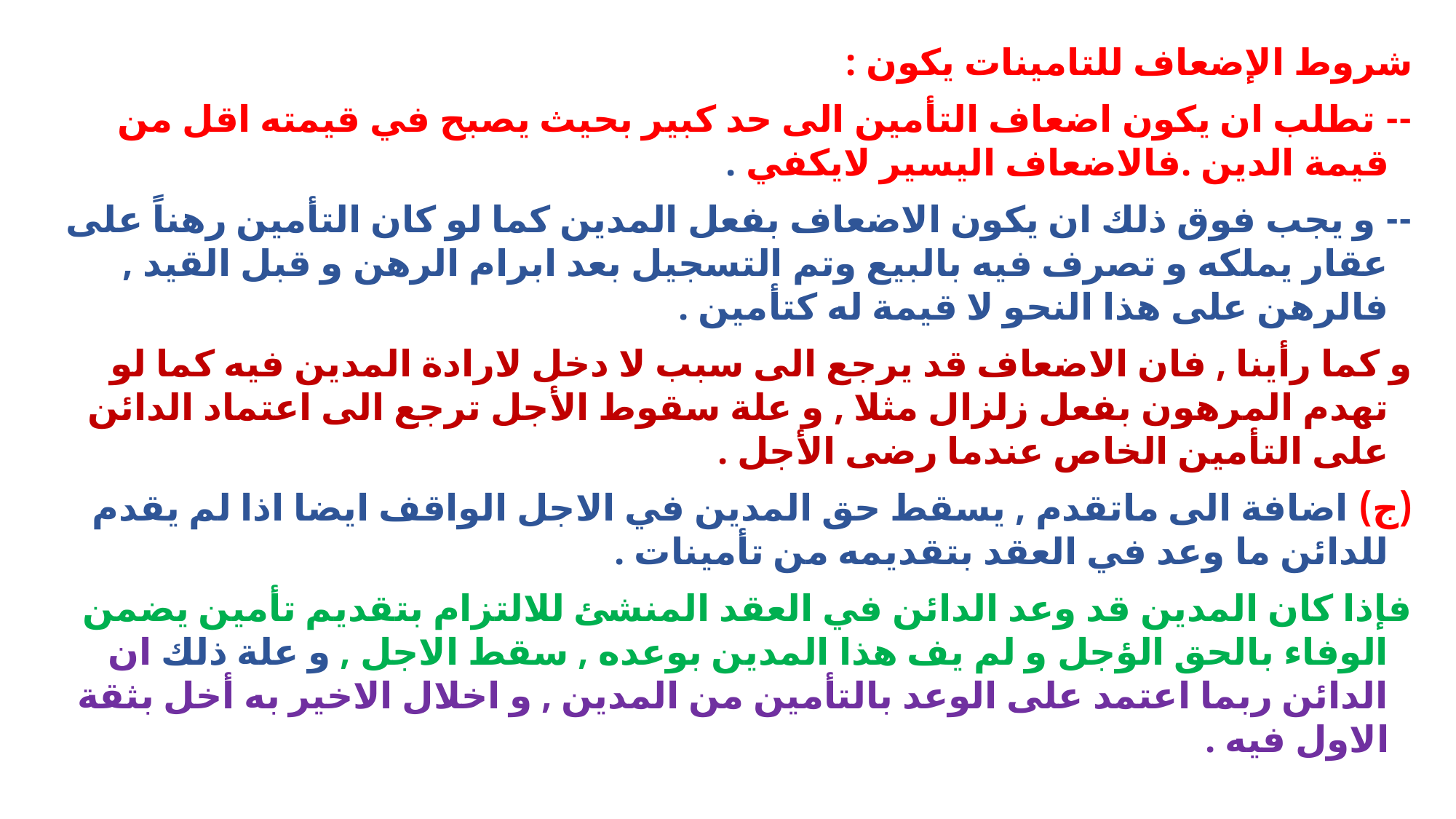

شروط الإضعاف للتامينات يكون :
-- تطلب ان يكون اضعاف التأمين الى حد كبير بحيث يصبح في قيمته اقل من قيمة الدين .فالاضعاف اليسير لايكفي .
-- و يجب فوق ذلك ان يكون الاضعاف بفعل المدين كما لو كان التأمين رهناً على عقار يملكه و تصرف فيه بالبيع وتم التسجيل بعد ابرام الرهن و قبل القيد , فالرهن على هذا النحو لا قيمة له كتأمين .
و كما رأينا , فان الاضعاف قد يرجع الى سبب لا دخل لارادة المدين فيه كما لو تهدم المرهون بفعل زلزال مثلا , و علة سقوط الأجل ترجع الى اعتماد الدائن على التأمين الخاص عندما رضى الأجل .
(ج) اضافة الى ماتقدم , يسقط حق المدين في الاجل الواقف ايضا اذا لم يقدم للدائن ما وعد في العقد بتقديمه من تأمينات .
فإذا كان المدين قد وعد الدائن في العقد المنشئ للالتزام بتقديم تأمين يضمن الوفاء بالحق الؤجل و لم يف هذا المدين بوعده , سقط الاجل , و علة ذلك ان الدائن ربما اعتمد على الوعد بالتأمين من المدين , و اخلال الاخير به أخل بثقة الاول فيه .